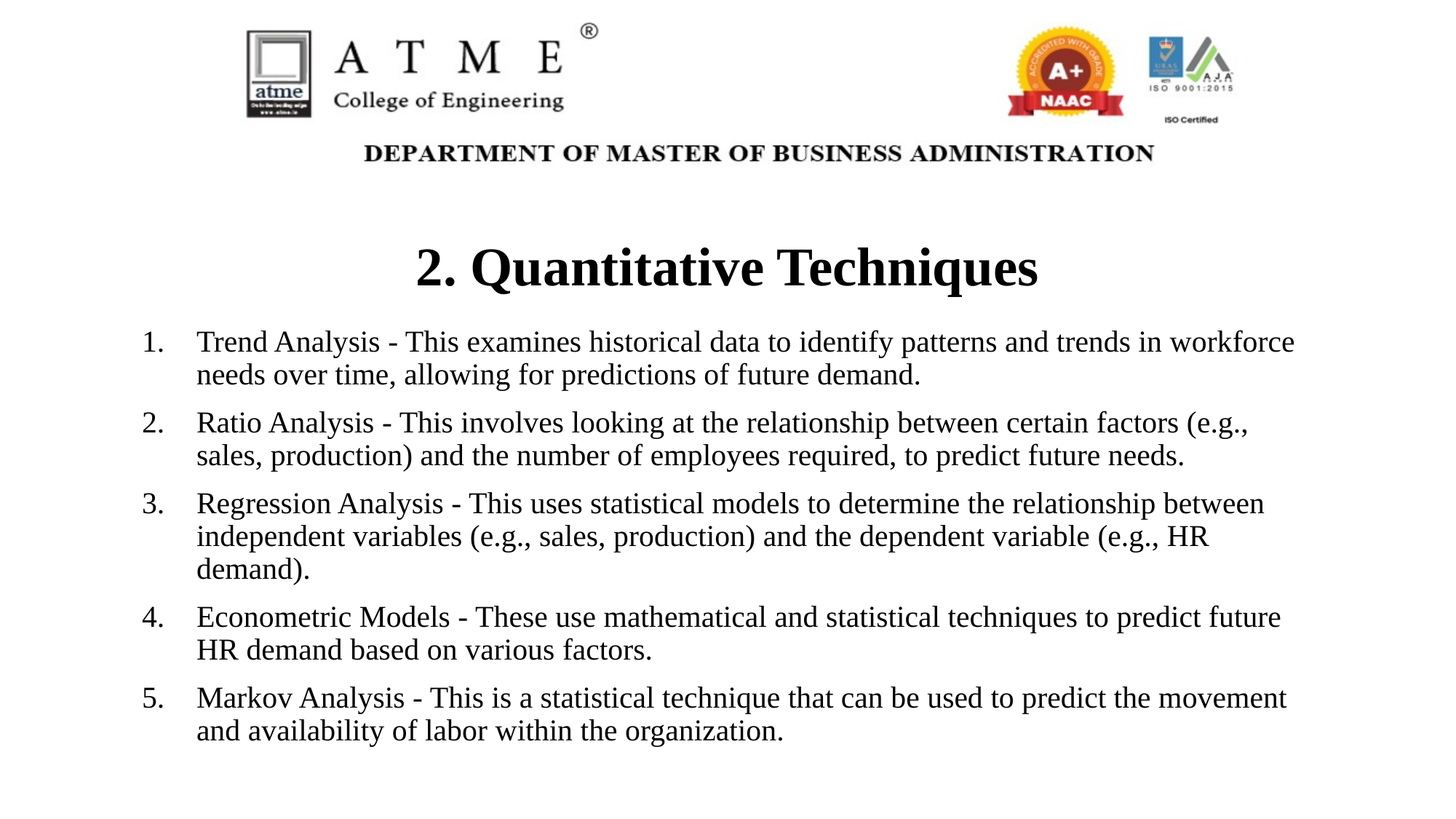

# 2. Quantitative Techniques
Trend Analysis - This examines historical data to identify patterns and trends in workforce needs over time, allowing for predictions of future demand.
Ratio Analysis - This involves looking at the relationship between certain factors (e.g., sales, production) and the number of employees required, to predict future needs.
Regression Analysis - This uses statistical models to determine the relationship between independent variables (e.g., sales, production) and the dependent variable (e.g., HR demand).
Econometric Models - These use mathematical and statistical techniques to predict future HR demand based on various factors.
Markov Analysis - This is a statistical technique that can be used to predict the movement and availability of labor within the organization.